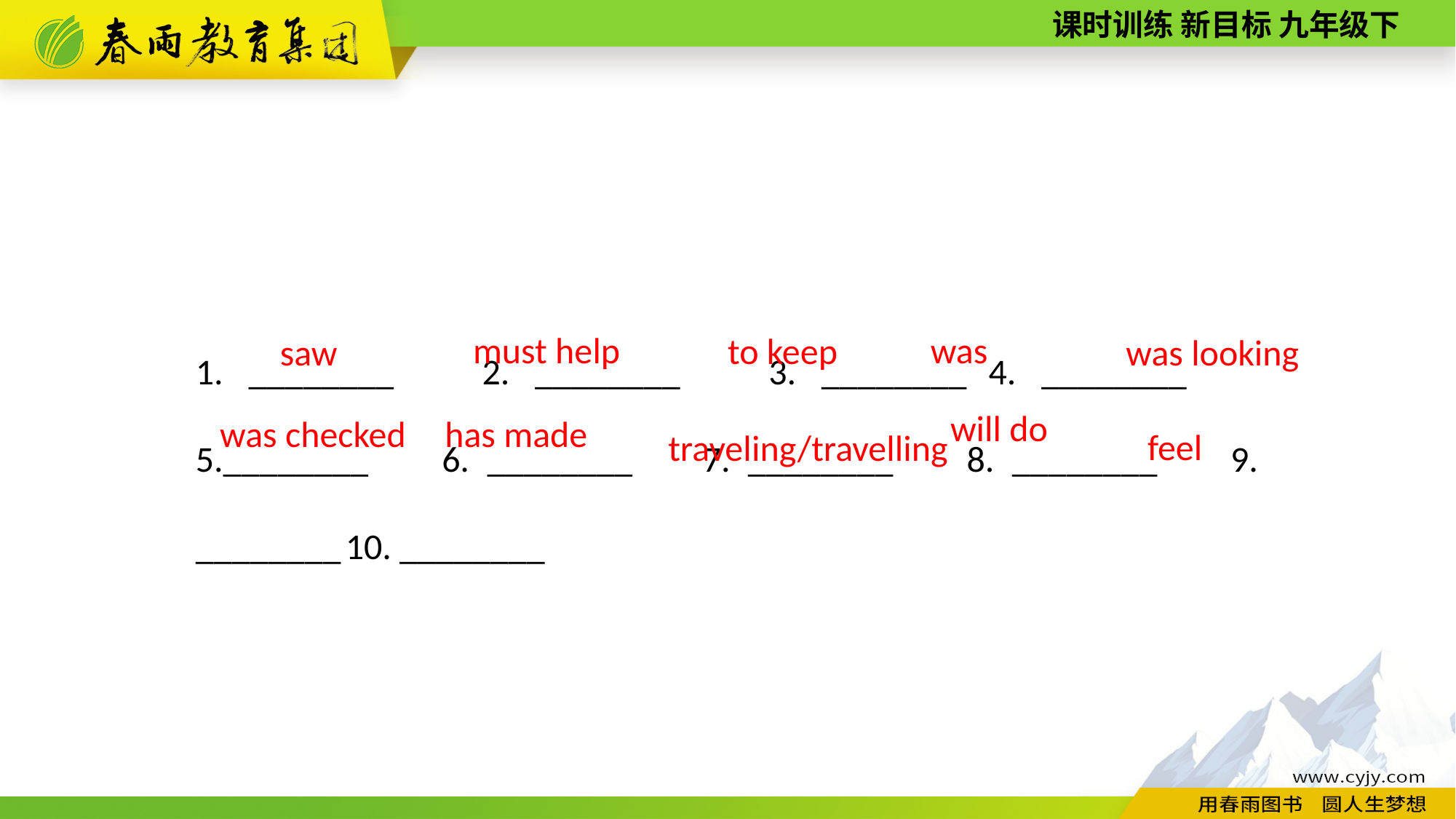

1. ________　2. ________　3. ________ 4. ________　5.________　6. ________     7. ________　8. ________　9. ________ 10. ________
was
must help
to keep
saw
was looking
will do
 was checked
has made
feel
traveling/travelling